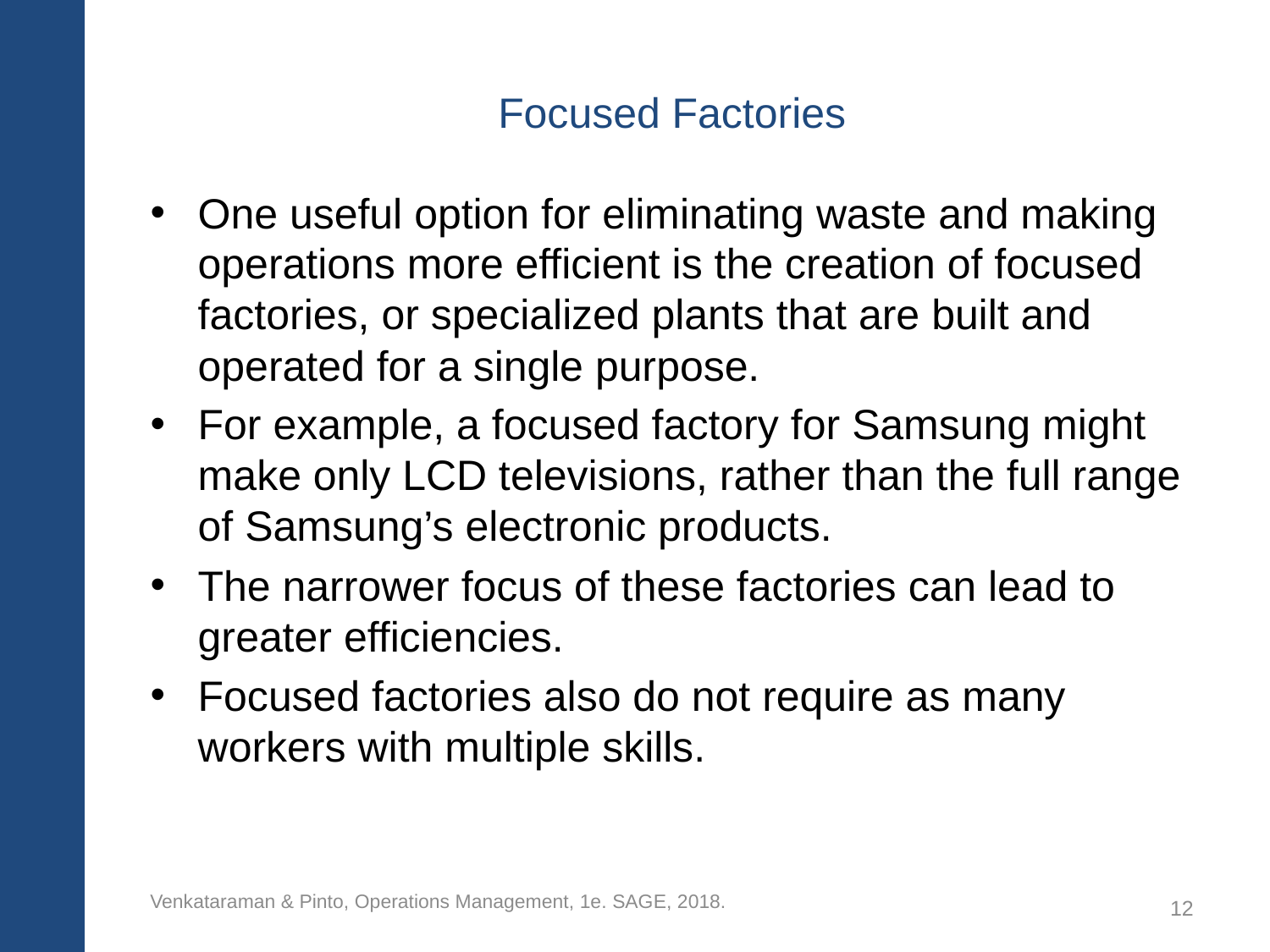

# Focused Factories
One useful option for eliminating waste and making operations more efficient is the creation of focused factories, or specialized plants that are built and operated for a single purpose.
For example, a focused factory for Samsung might make only LCD televisions, rather than the full range of Samsung’s electronic products.
The narrower focus of these factories can lead to greater efficiencies.
Focused factories also do not require as many workers with multiple skills.
Venkataraman & Pinto, Operations Management, 1e. SAGE, 2018.
12